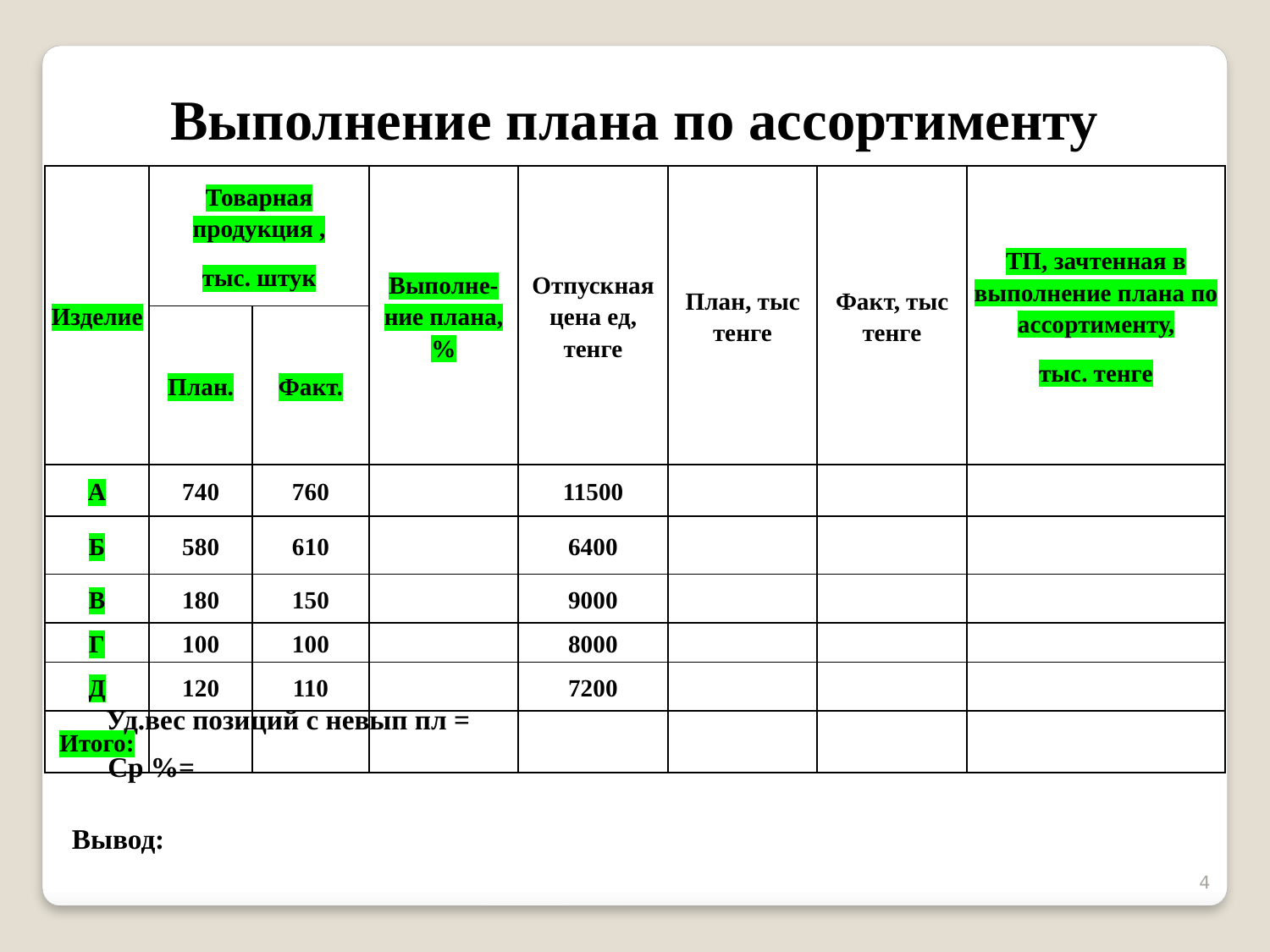

Выполнение плана по ассортименту

| Изделие | Товарная продукция , тыс. штук |  | Выполне-ние плана, % | Отпускная цена ед, тенге | План, тыс тенге | Факт, тыс тенге | ТП, зачтенная в выполнение плана по ассортименту, тыс. тенге |
| --- | --- | --- | --- | --- | --- | --- | --- |
|  | План. | Факт. |  |  |  |  |  |
| А | 740 | 760 |  | 11500 |  |  |  |
| Б | 580 | 610 |  | 6400 |  |  |  |
| В | 180 | 150 |  | 9000 |  |  |  |
| Г | 100 | 100 |  | 8000 |  |  |  |
| Д | 120 | 110 |  | 7200 |  |  |  |
| Итого: |  |  |  |  |  |  |  |
Уд.вес позиций с невып пл =
Ср %=
Вывод:

4